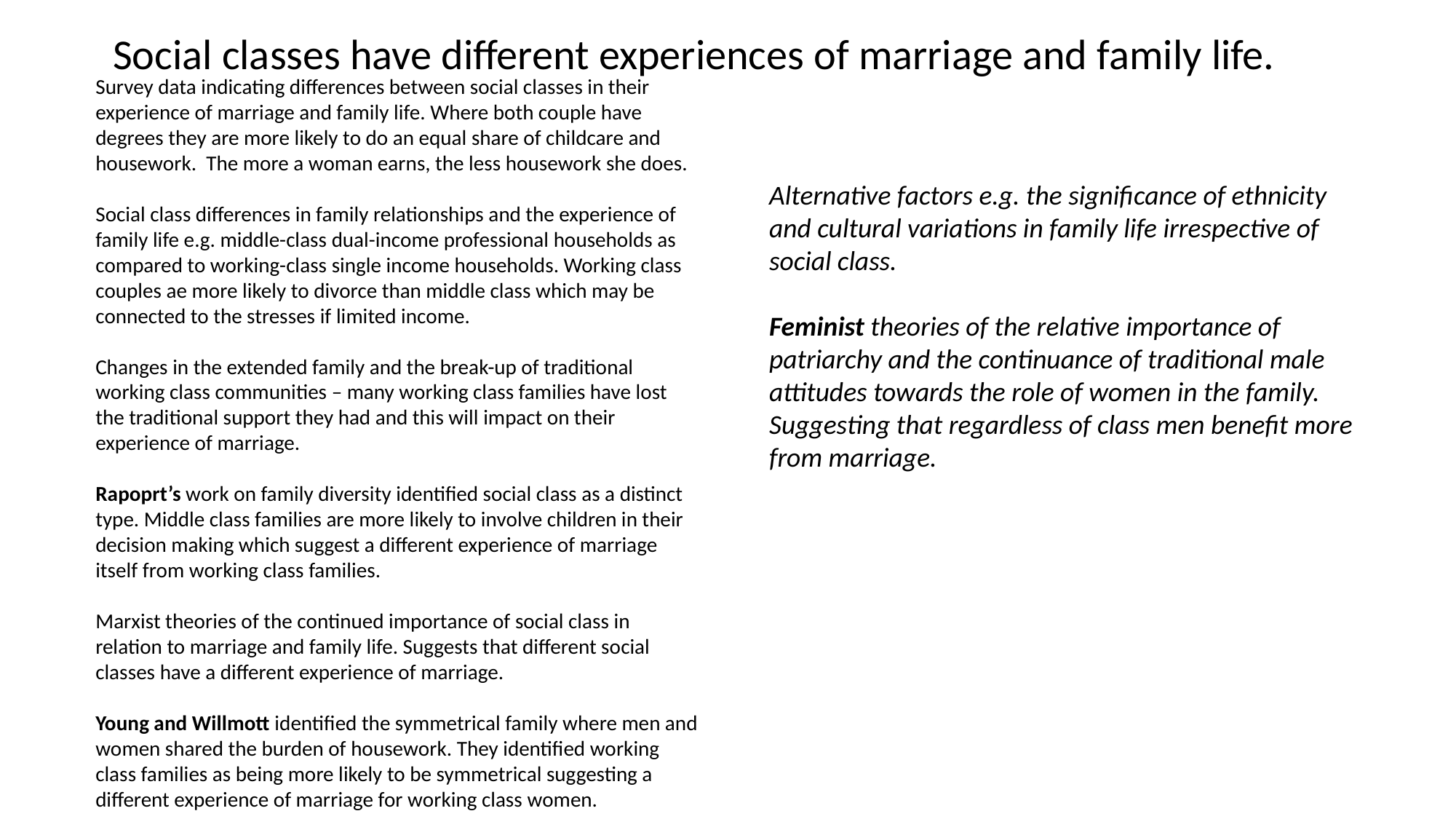

# Social classes have different experiences of marriage and family life.
Survey data indicating differences between social classes in their experience of marriage and family life. Where both couple have degrees they are more likely to do an equal share of childcare and housework.  The more a woman earns, the less housework she does.

Social class differences in family relationships and the experience of family life e.g. middle-class dual-income professional households as compared to working-class single income households. Working class couples ae more likely to divorce than middle class which may be connected to the stresses if limited income.

Changes in the extended family and the break-up of traditional working class communities – many working class families have lost the traditional support they had and this will impact on their experience of marriage.

Rapoprt’s work on family diversity identified social class as a distinct type. Middle class families are more likely to involve children in their decision making which suggest a different experience of marriage itself from working class families.

Marxist theories of the continued importance of social class in relation to marriage and family life. Suggests that different social classes have a different experience of marriage.

Young and Willmott identified the symmetrical family where men and women shared the burden of housework. They identified working class families as being more likely to be symmetrical suggesting a different experience of marriage for working class women.

Alternative factors e.g. the significance of ethnicity and cultural variations in family life irrespective of social class.

Feminist theories of the relative importance of patriarchy and the continuance of traditional male attitudes towards the role of women in the family. Suggesting that regardless of class men benefit more from marriage.